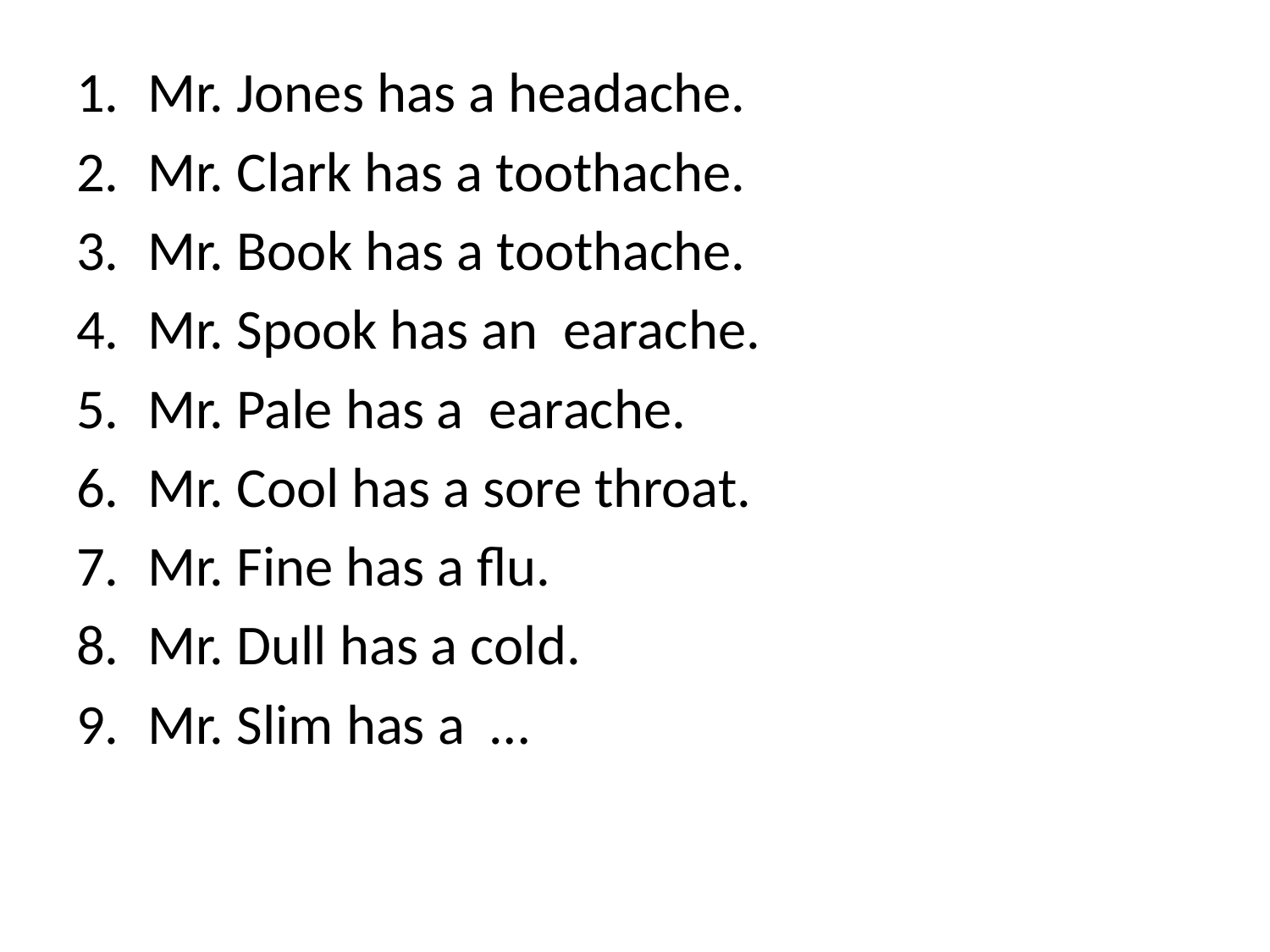

Mr. Jones has a headache.
Mr. Clark has a toothache.
Mr. Book has a toothache.
Mr. Spook has an  earache.
Mr. Pale has a  earache.
Mr. Cool has a sore throat.
Mr. Fine has a flu.
Mr. Dull has a cold.
Mr. Slim has a  …